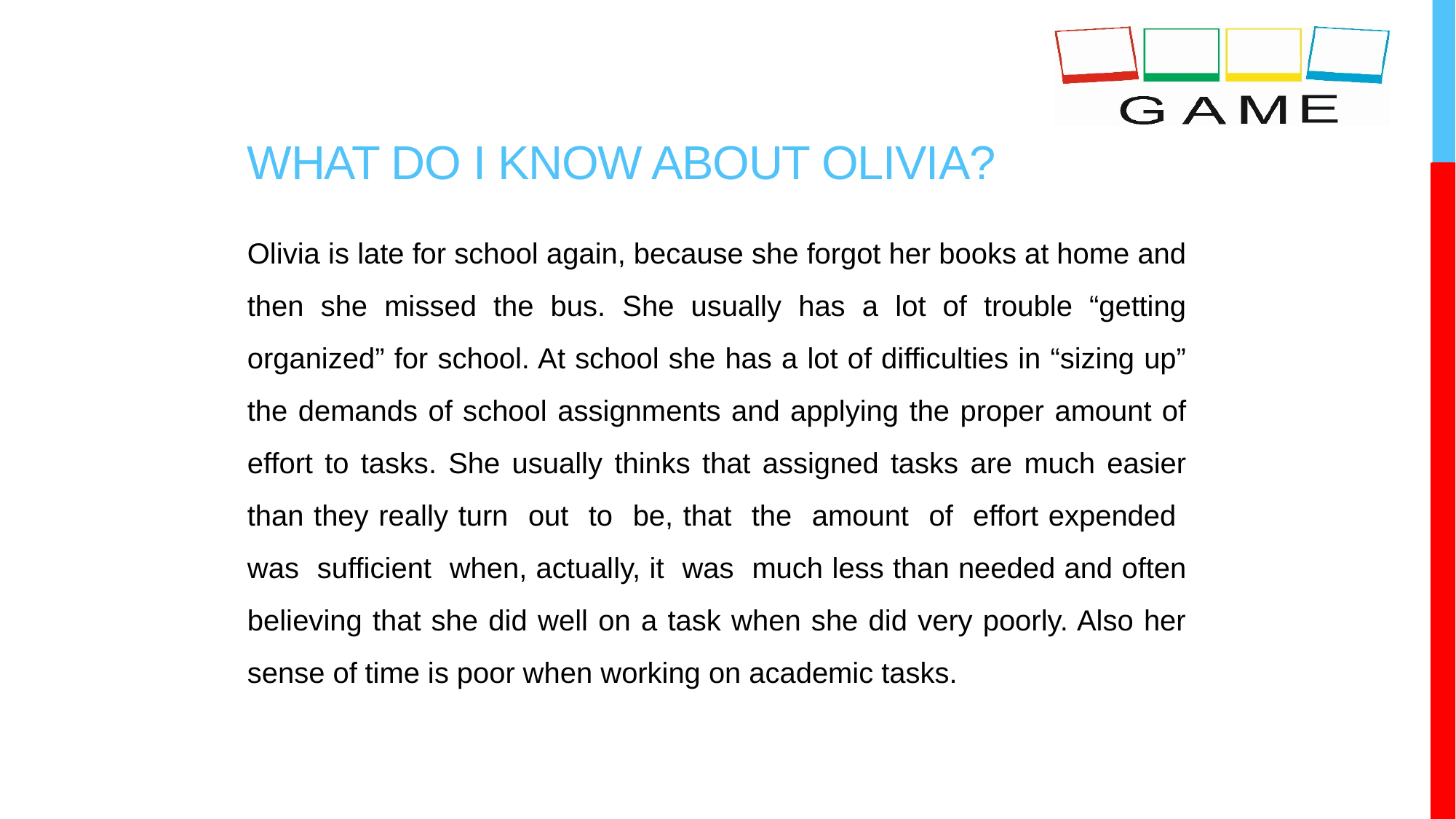

# What do i know about Olivia?
Olivia is late for school again, because she forgot her books at home and then she missed the bus. She usually has a lot of trouble “getting organized” for school. At school she has a lot of difficulties in “sizing up” the demands of school assignments and applying the proper amount of effort to tasks. She usually thinks that assigned tasks are much easier than they really turn  out  to  be, that  the  amount  of  effort expended  was  sufficient  when, actually, it  was  much less than needed and often believing that she did well on a task when she did very poorly. Also her sense of time is poor when working on academic tasks.